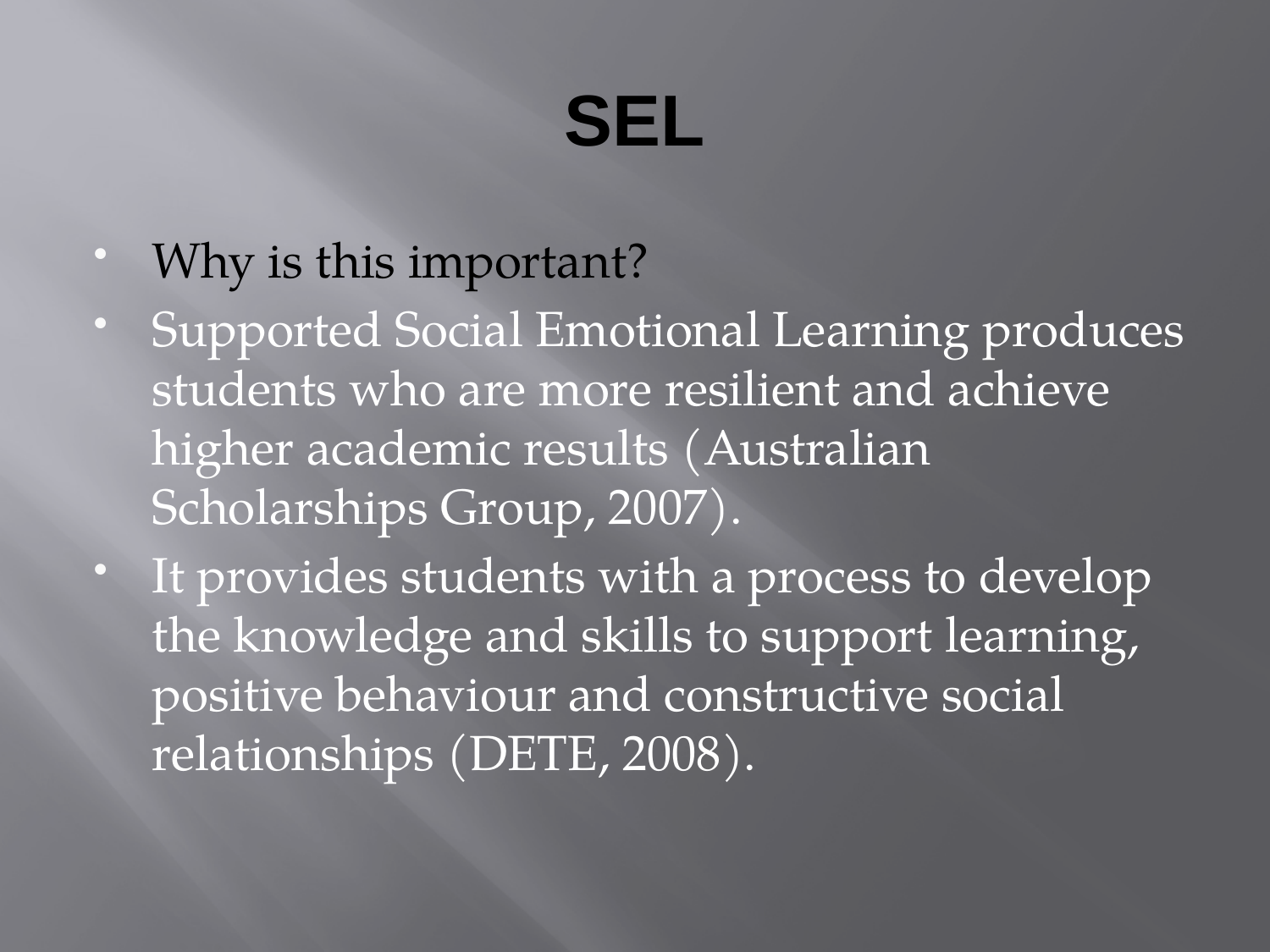

# SEL
Why is this important?
Supported Social Emotional Learning produces students who are more resilient and achieve higher academic results (Australian Scholarships Group, 2007).
It provides students with a process to develop the knowledge and skills to support learning, positive behaviour and constructive social relationships (DETE, 2008).